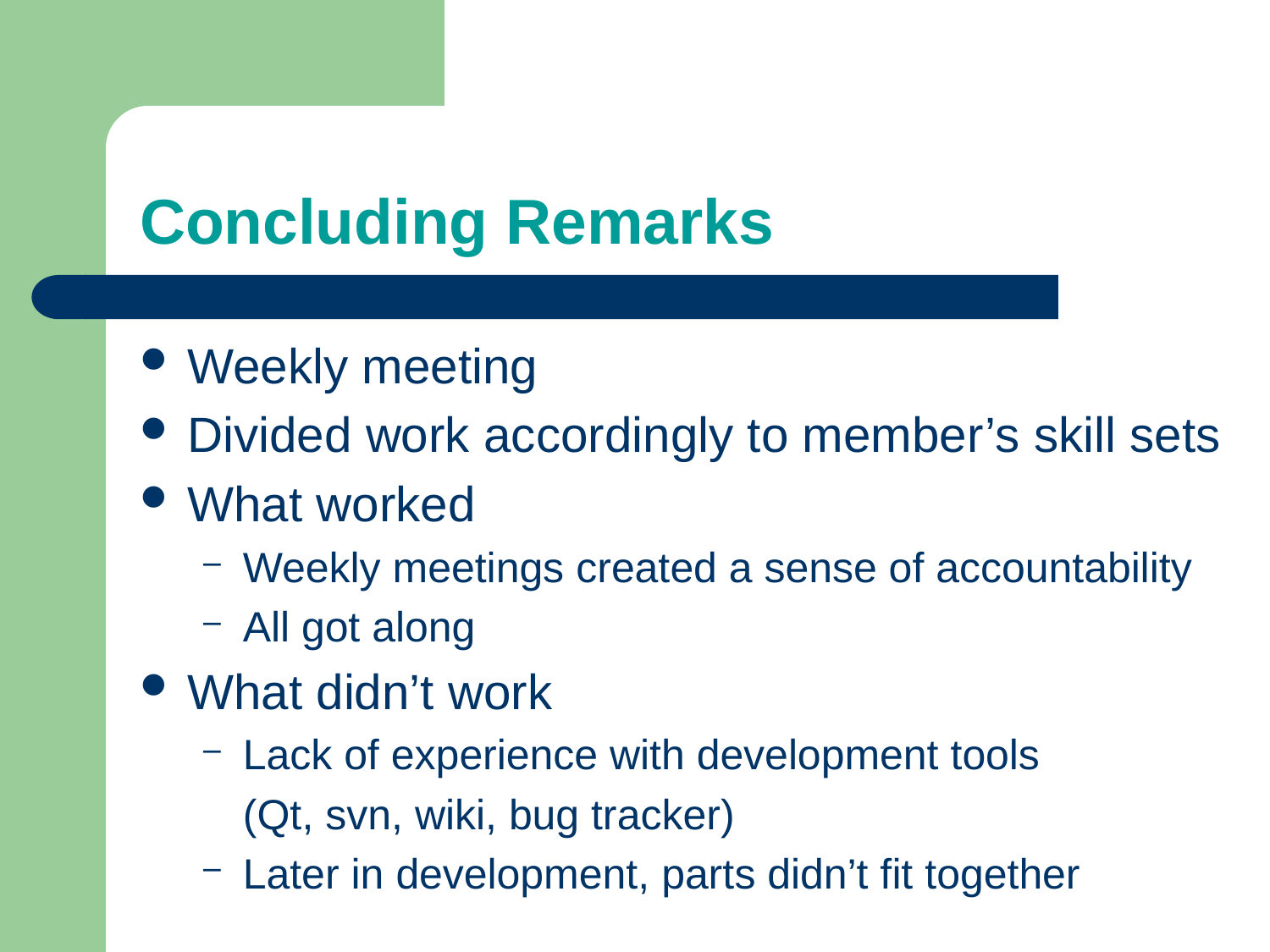

# Concluding Remarks
Weekly meeting
Divided work accordingly to member’s skill sets
What worked
Weekly meetings created a sense of accountability
All got along
What didn’t work
Lack of experience with development tools
	(Qt, svn, wiki, bug tracker)
Later in development, parts didn’t fit together